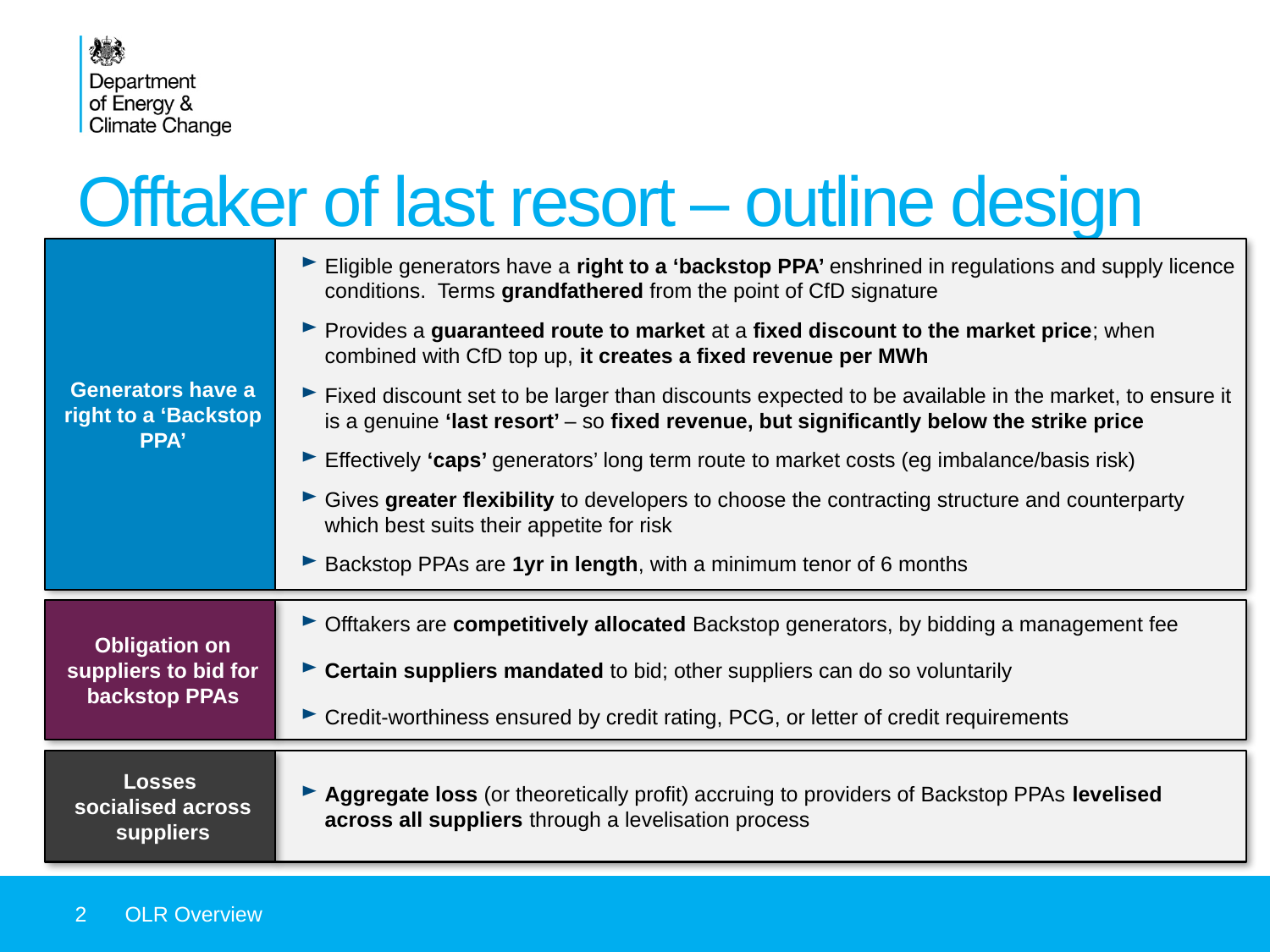

# Offtaker of last resort – outline design
Generators have a right to a ‘Backstop PPA’
Eligible generators have a right to a ‘backstop PPA’ enshrined in regulations and supply licence conditions.  Terms grandfathered from the point of CfD signature
Provides a guaranteed route to market at a fixed discount to the market price; when combined with CfD top up, it creates a fixed revenue per MWh
Fixed discount set to be larger than discounts expected to be available in the market, to ensure it is a genuine ‘last resort’ – so fixed revenue, but significantly below the strike price
Effectively ‘caps’ generators’ long term route to market costs (eg imbalance/basis risk)
Gives greater flexibility to developers to choose the contracting structure and counterparty which best suits their appetite for risk
Backstop PPAs are 1yr in length, with a minimum tenor of 6 months
Obligation on suppliers to bid for backstop PPAs
Offtakers are competitively allocated Backstop generators, by bidding a management fee
Certain suppliers mandated to bid; other suppliers can do so voluntarily
Credit-worthiness ensured by credit rating, PCG, or letter of credit requirements
Losses
socialised across suppliers
Aggregate loss (or theoretically profit) accruing to providers of Backstop PPAs levelised across all suppliers through a levelisation process
2
OLR Overview